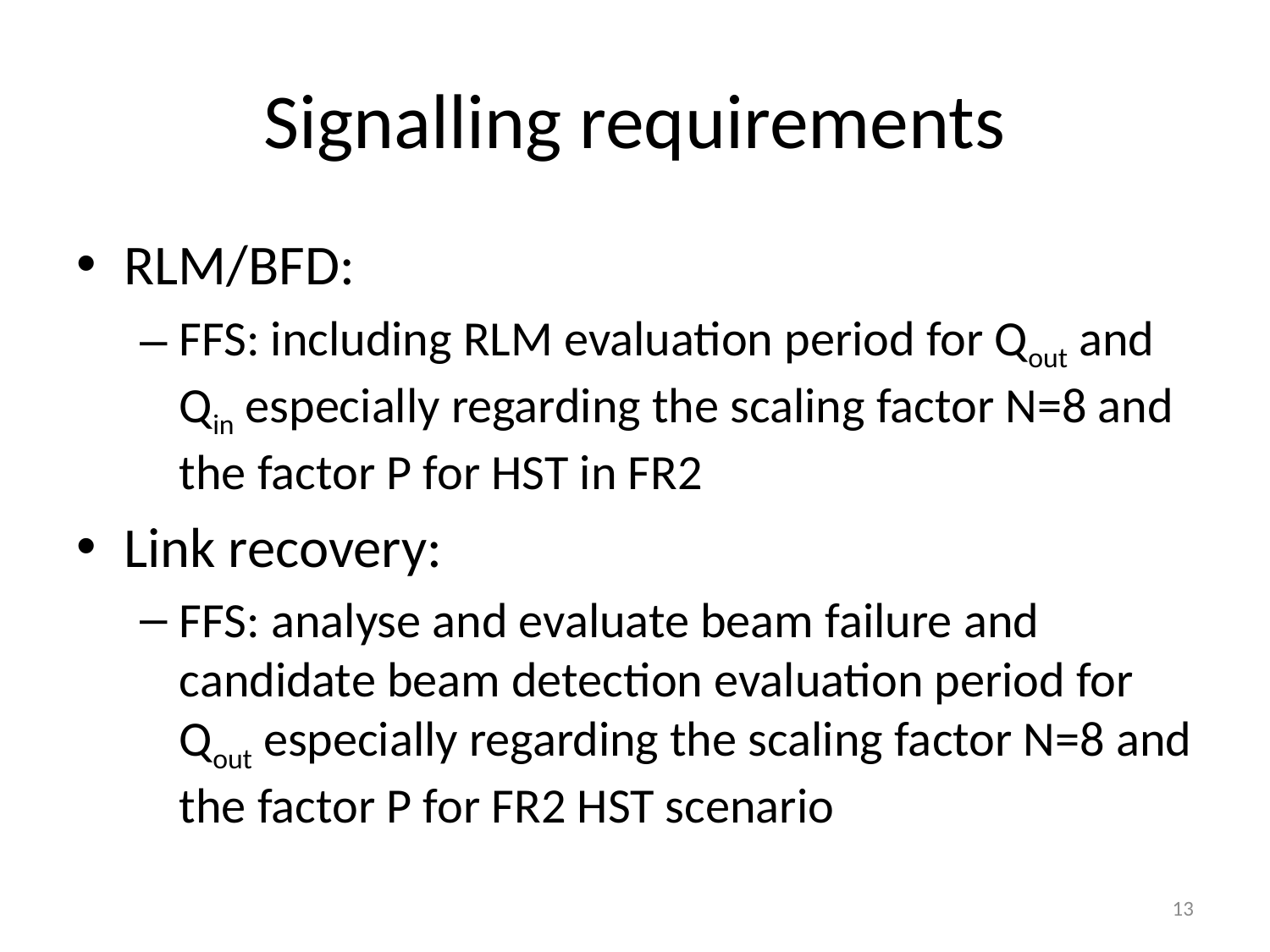

# Signalling requirements
RLM/BFD:
FFS: including RLM evaluation period for Qout and Qin especially regarding the scaling factor N=8 and the factor P for HST in FR2
Link recovery:
FFS: analyse and evaluate beam failure and candidate beam detection evaluation period for Qout especially regarding the scaling factor N=8 and the factor P for FR2 HST scenario
13